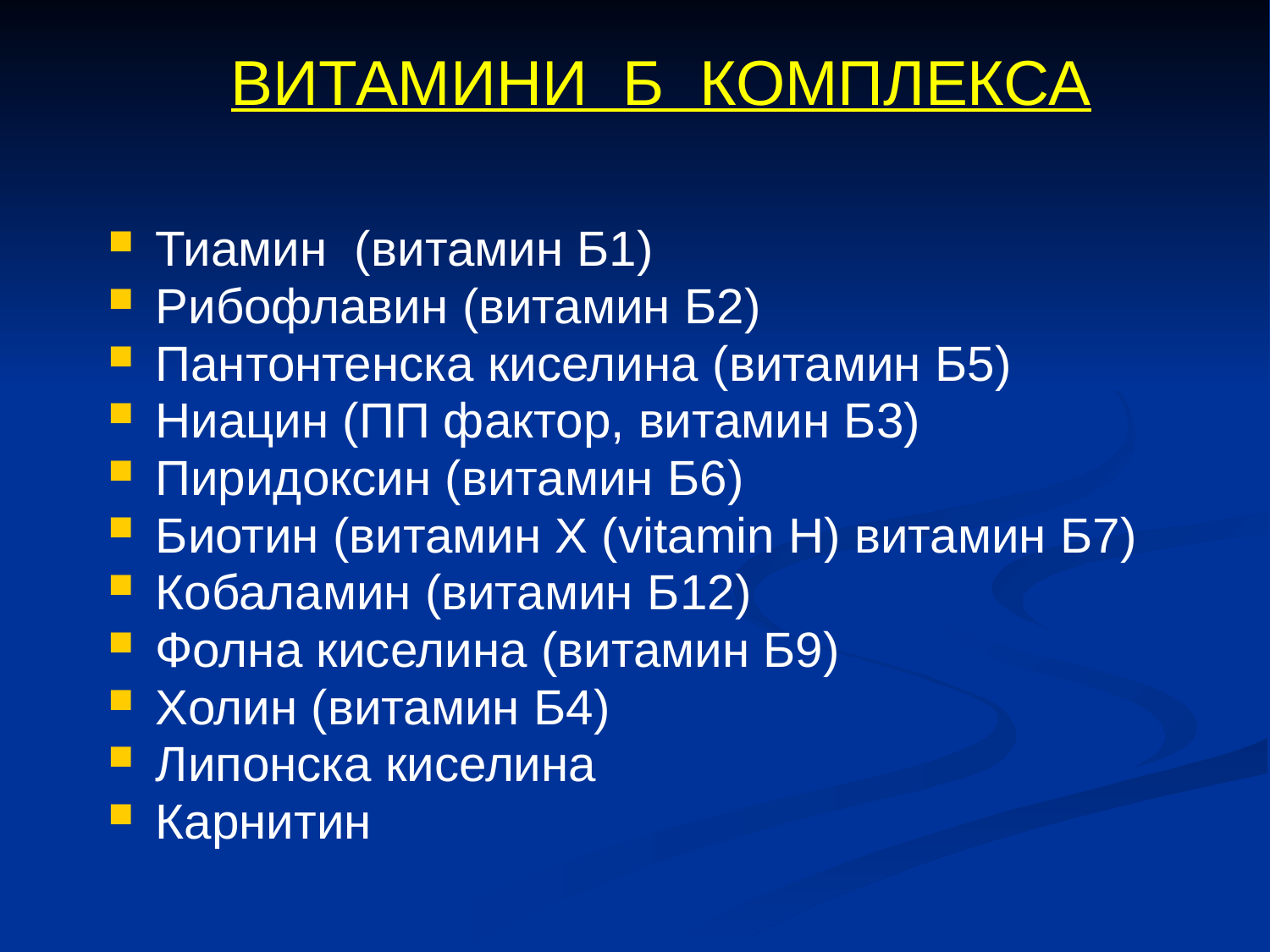

# ВИТАМИНИ  Б  КОМПЛЕКСА
Тиамин  (витамин Б1)
Рибофлавин (витамин Б2)
Пантонтенска киселина (витамин Б5)
Ниацин (ПП фактор, витамин Б3)
Пиридоксин (витамин Б6)
Биотин (витамин Х (vitamin H) витамин Б7)
Кобаламин (витамин Б12)
Фолна киселина (витамин Б9)
Холин (витамин Б4)
Липонска киселина
Карнитин